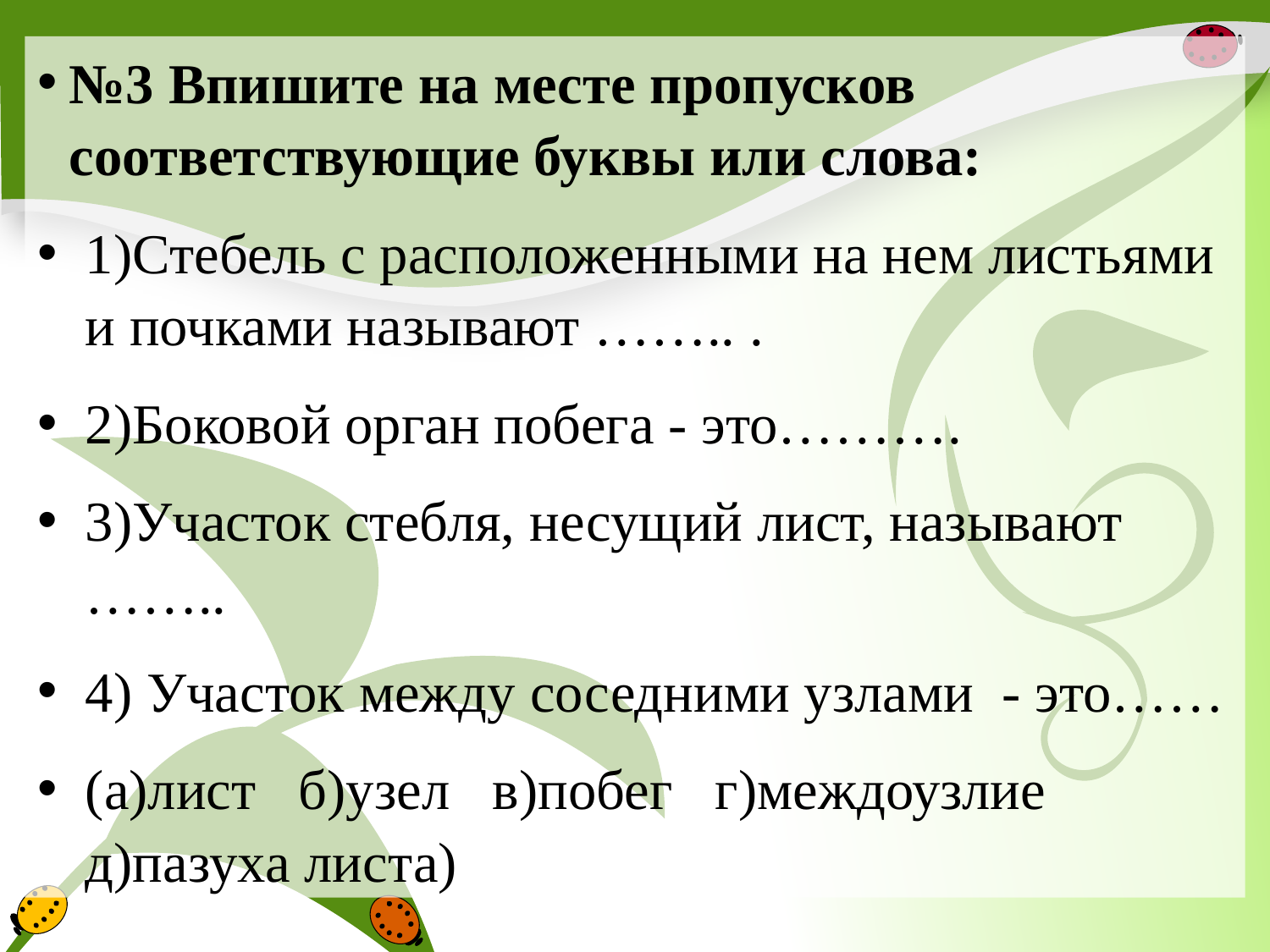

#
№3 Впишите на месте пропусков соответствующие буквы или слова:
1)Стебель с расположенными на нем листьями и почками называют …….. .
2)Боковой орган побега - это……….
3)Участок стебля, несущий лист, называют ……..
4) Участок между соседними узлами  - это……
(а)лист   б)узел   в)побег   г)междоузлие   д)пазуха листа)